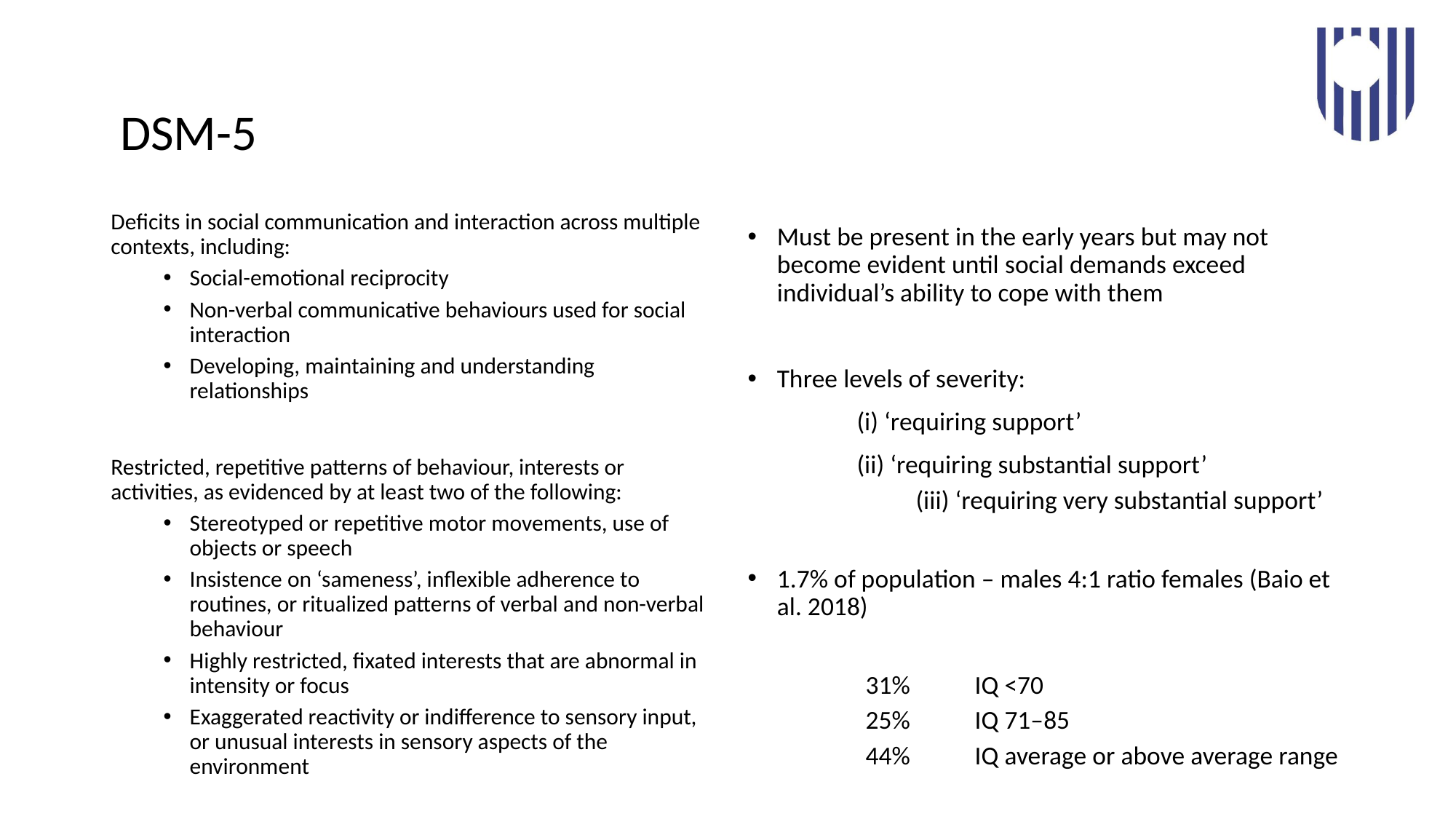

# DSM-5

Deficits in social communication and interaction across multiple contexts, including:
Social-emotional reciprocity
Non-verbal communicative behaviours used for social interaction
Developing, maintaining and understanding relationships

Restricted, repetitive patterns of behaviour, interests or activities, as evidenced by at least two of the following:
Stereotyped or repetitive motor movements, use of objects or speech
Insistence on ‘sameness’, inflexible adherence to routines, or ritualized patterns of verbal and non-verbal behaviour
Highly restricted, fixated interests that are abnormal in intensity or focus
Exaggerated reactivity or indifference to sensory input, or unusual interests in sensory aspects of the environment
Must be present in the early years but may not become evident until social demands exceed individual’s ability to cope with them

Three levels of severity:
	(i) ‘requiring support’
	(ii) ‘requiring substantial support’
	(iii) ‘requiring very substantial support’

1.7% of population – males 4:1 ratio females (Baio et al. 2018)

31%	IQ <70
25%	IQ 71–85
44%	IQ average or above average range